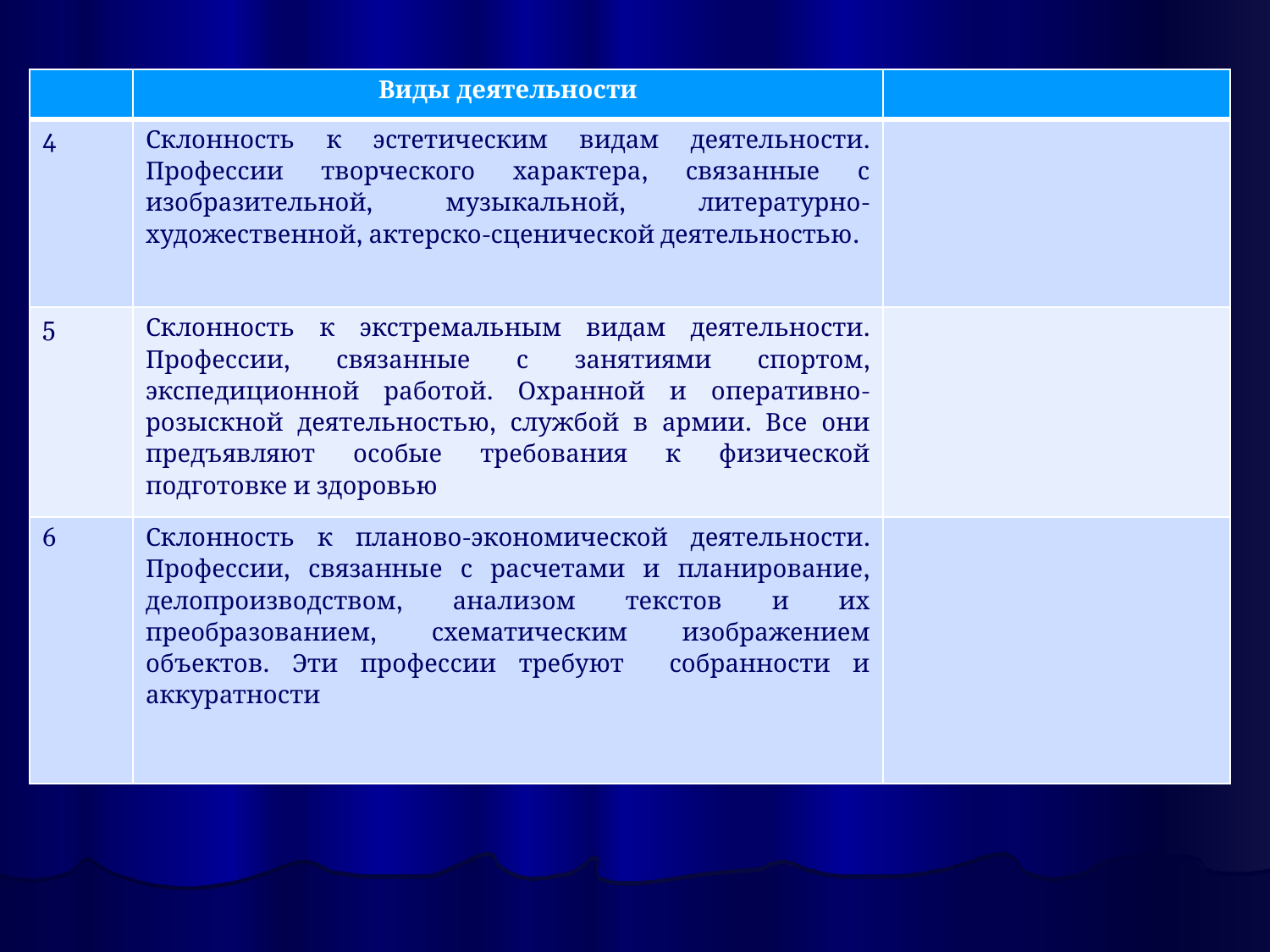

|  | Виды деятельности |  |
| --- | --- | --- |
| 4 | Склонность к эстетическим видам деятельности. Профессии творческого характера, связанные с изобразительной, музыкальной, литературно-художественной, актерско-сценической деятельностью. |  |
| 5 | Склонность к экстремальным видам деятельности. Профессии, связанные с занятиями спортом, экспедиционной работой. Охранной и оперативно-розыскной деятельностью, службой в армии. Все они предъявляют особые требования к физической подготовке и здоровью |  |
| 6 | Склонность к планово-экономической деятельности. Профессии, связанные с расчетами и планирование, делопроизводством, анализом текстов и их преобразованием, схематическим изображением объектов. Эти профессии требуют собранности и аккуратности |  |